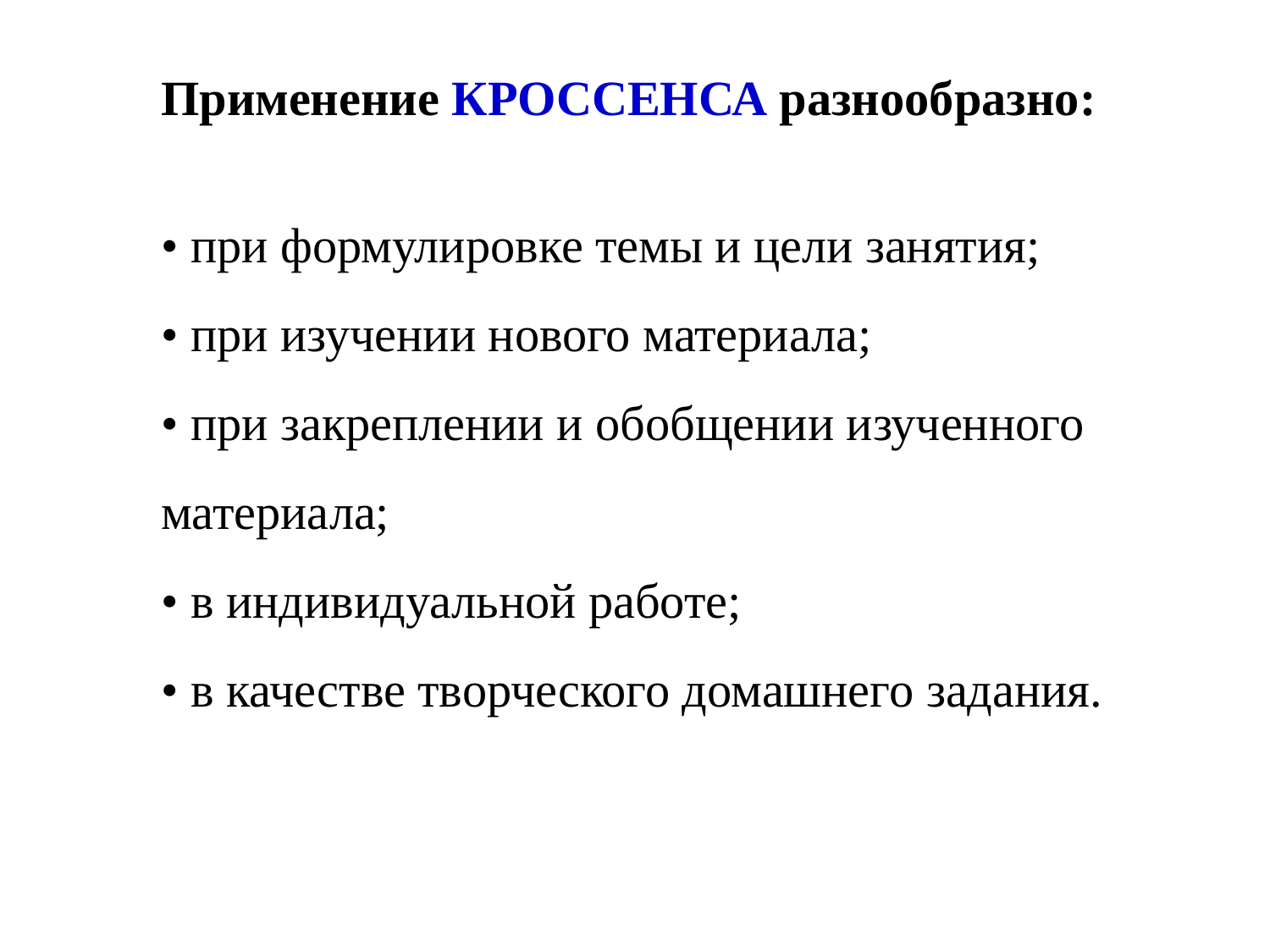

Применение КРОССЕНСА разнообразно:

• при формулировке темы и цели занятия;
• при изучении нового материала;
• при закреплении и обобщении изученного материала;
• в индивидуальной работе;
• в качестве творческого домашнего задания.